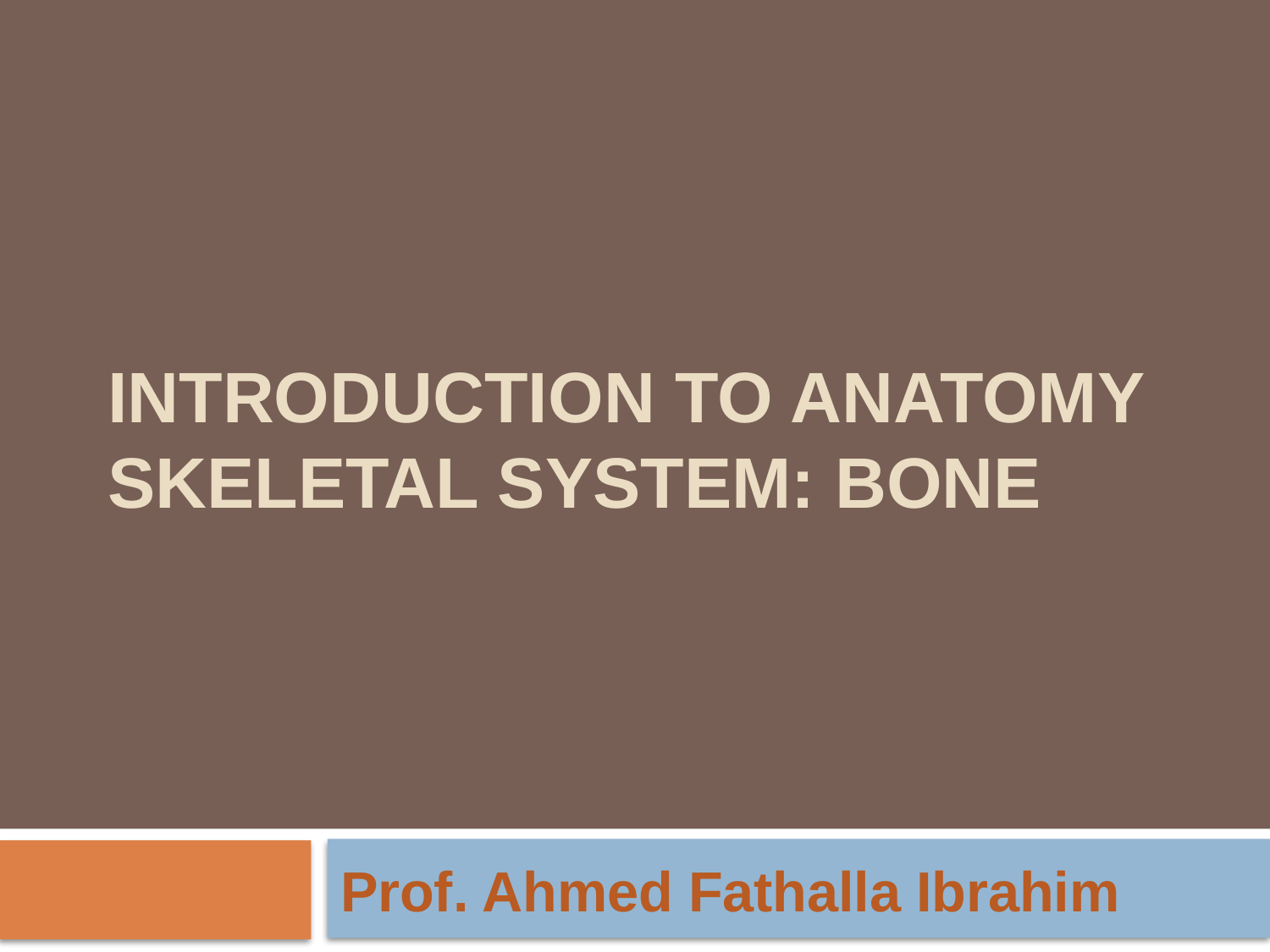

# Introduction to anatomy skeletal system: bone

Prof. Ahmed Fathalla Ibrahim